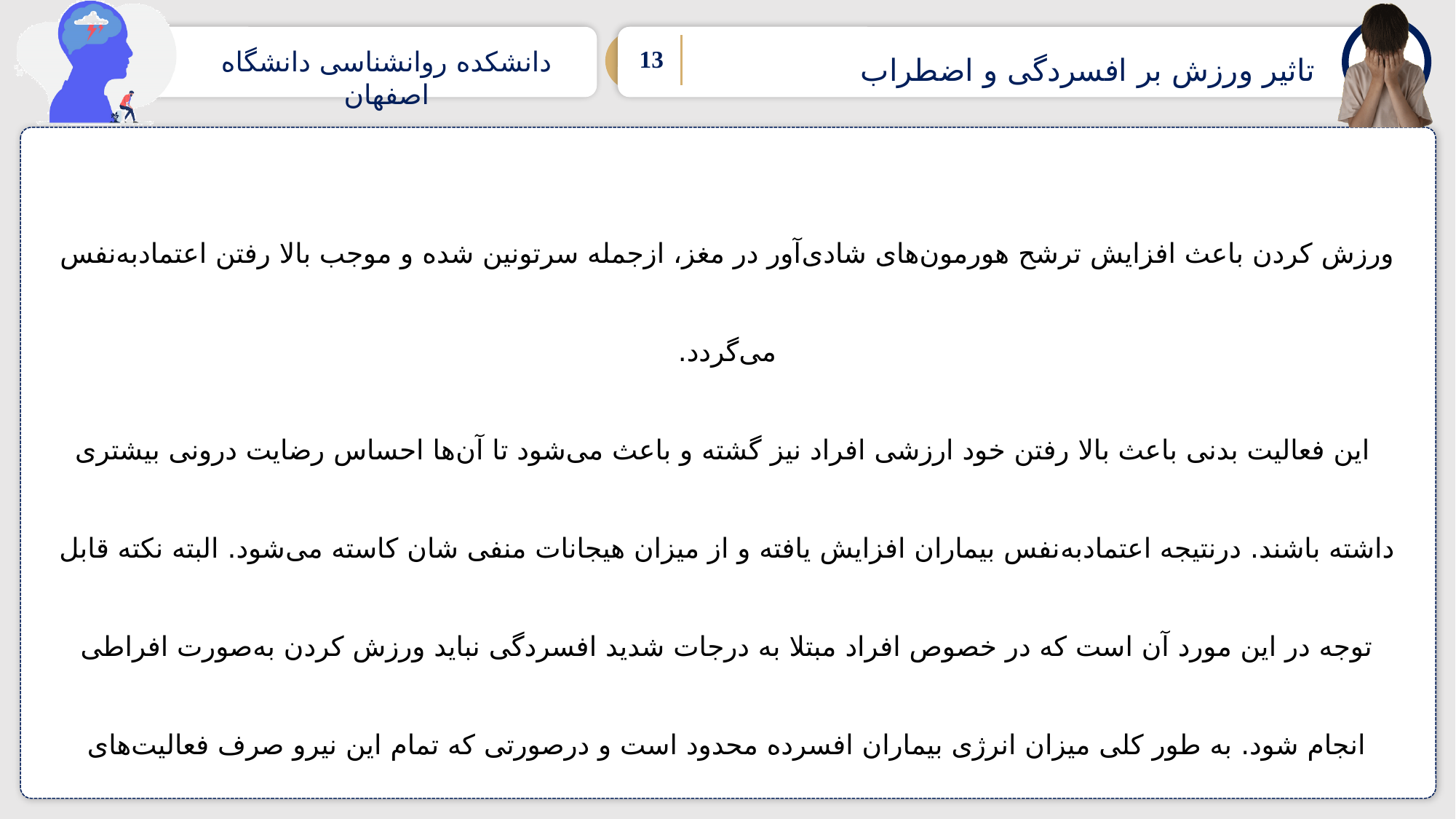

دانشکده روانشناسی دانشگاه اصفهان
تاثیر ورزش بر افسردگی و اضطراب

ورزش کردن باعث افزایش ترشح هورمون‌های شادی‌آور در مغز، ازجمله سرتونین شده و موجب بالا رفتن اعتمادبه‌نفس می‌گردد.
 این فعالیت بدنی باعث بالا رفتن خود ارزشی افراد نیز گشته و باعث می‌شود تا آن‌ها احساس رضایت درونی بیشتری داشته باشند. درنتیجه اعتمادبه‌نفس بیماران افزایش یافته و از میزان هیجانات منفی شان کاسته می‌شود. البته نکته قابل توجه در این مورد آن است که در خصوص افراد مبتلا به درجات شدید افسردگی نباید ورزش کردن به‌صورت افراطی انجام شود. به طور کلی میزان انرژی بیماران افسرده محدود است و درصورتی که تمام این نیرو صرف فعالیت‌های جسمانی و ورزش گردد، ممکن است در حیطه‌های دیگر زندگی آن‌ها اختلال ایجاد کند؛ بنابراین پیشنهاد می‌شود میزان و زمان مورد نیاز برای تمرین‌های ورزشی زیر نظر متخصصان و با مشورت آن‌ها انجام گیرد تا از حد اعتدال خود خارج نشود.